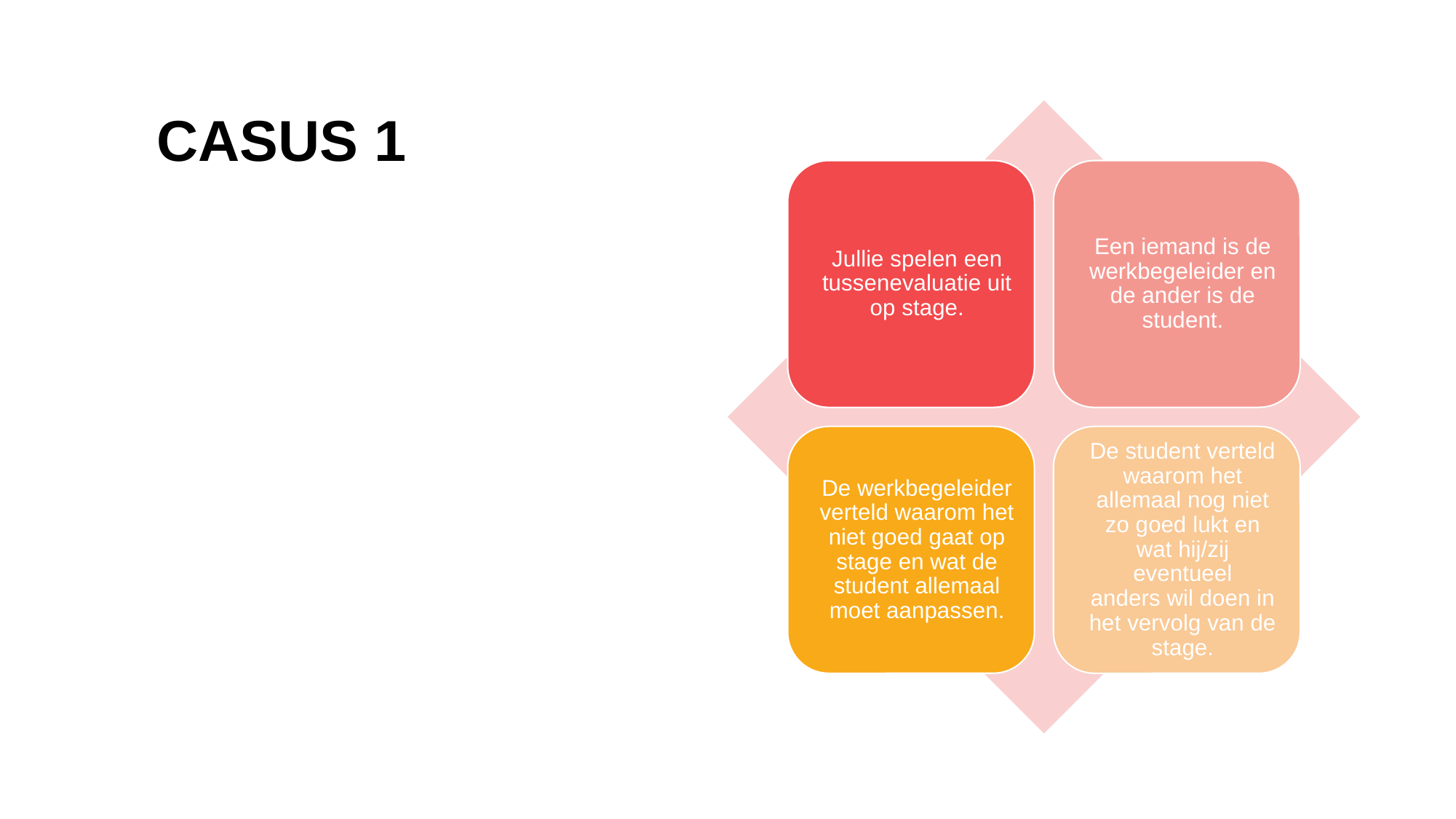

Jullie spelen een tussenevaluatie uit op stage.
Een iemand is de werkbegeleider en de ander is de student.
De werkbegeleider verteld waarom het niet goed gaat op stage en wat de student allemaal moet aanpassen.
De student verteld waarom het allemaal nog niet zo goed lukt en wat hij/zij eventueel anders wil doen in het vervolg van de stage.
# Casus 1